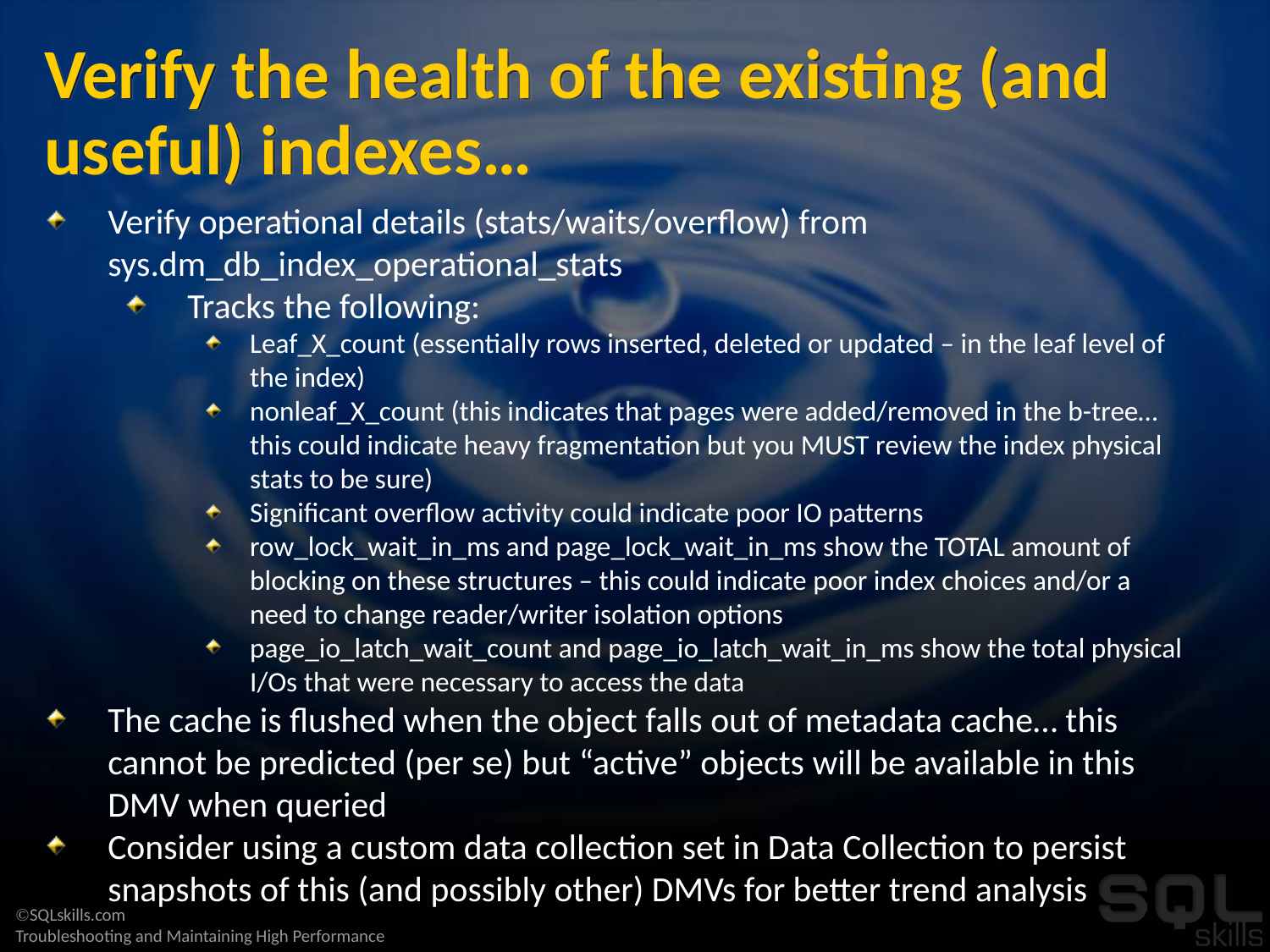

# Verify the health of the existing (and useful) indexes…
Verify operational details (stats/waits/overflow) from sys.dm_db_index_operational_stats
Tracks the following:
Leaf_X_count (essentially rows inserted, deleted or updated – in the leaf level of the index)
nonleaf_X_count (this indicates that pages were added/removed in the b-tree…this could indicate heavy fragmentation but you MUST review the index physical stats to be sure)
Significant overflow activity could indicate poor IO patterns
row_lock_wait_in_ms and page_lock_wait_in_ms show the TOTAL amount of blocking on these structures – this could indicate poor index choices and/or a need to change reader/writer isolation options
page_io_latch_wait_count and page_io_latch_wait_in_ms show the total physical I/Os that were necessary to access the data
The cache is flushed when the object falls out of metadata cache… this cannot be predicted (per se) but “active” objects will be available in this DMV when queried
Consider using a custom data collection set in Data Collection to persist snapshots of this (and possibly other) DMVs for better trend analysis